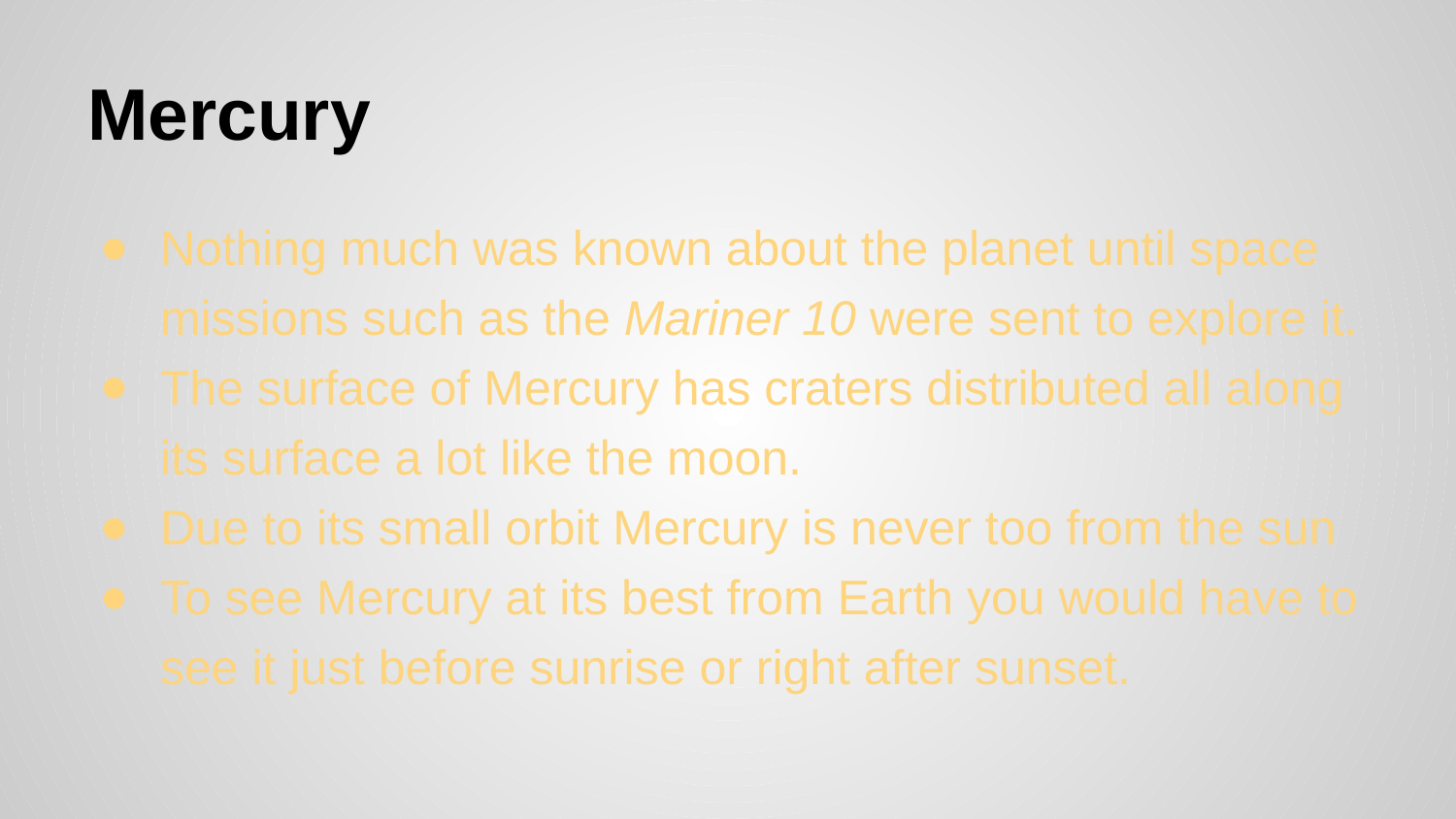

# Mercury
Nothing much was known about the planet until space missions such as the Mariner 10 were sent to explore it.
The surface of Mercury has craters distributed all along its surface a lot like the moon.
Due to its small orbit Mercury is never too from the sun
To see Mercury at its best from Earth you would have to see it just before sunrise or right after sunset.